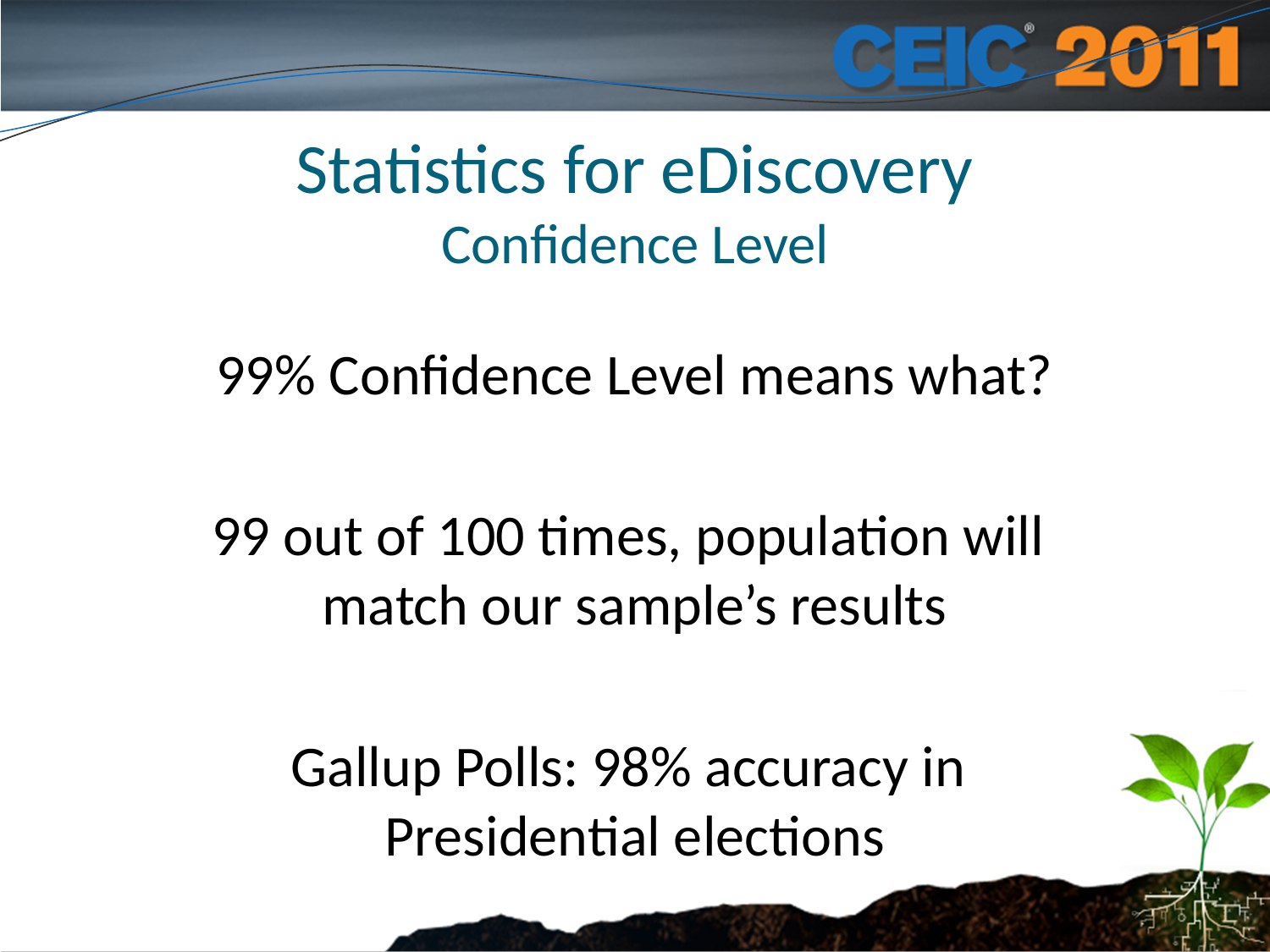

# Statistics for eDiscovery Confidence Level

99% Confidence Level means what?

99 out of 100 times, population will
match our sample’s results

Gallup Polls: 98% accuracy in
Presidential elections